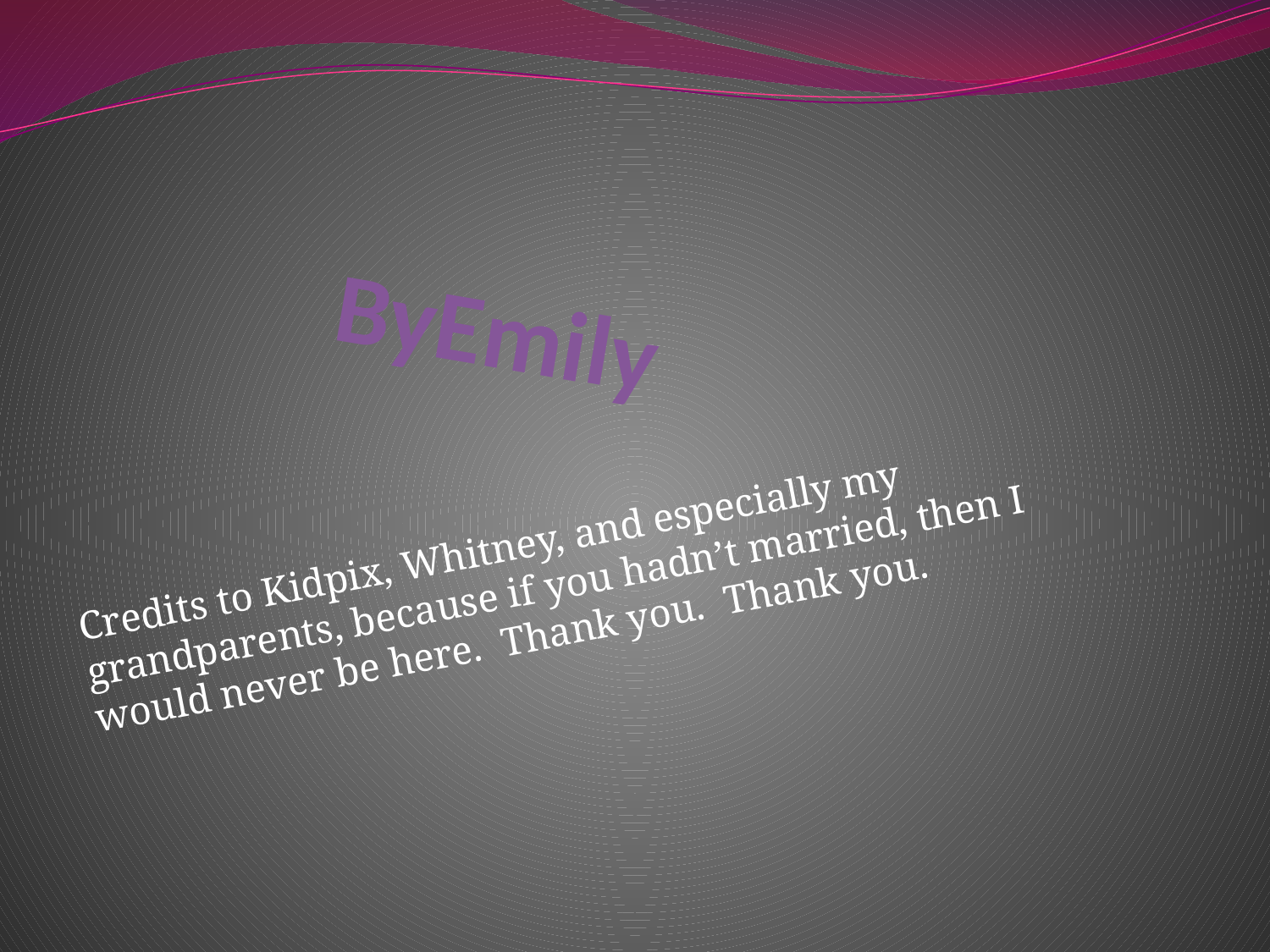

# ByEmily
Credits to Kidpix, Whitney, and especially my grandparents, because if you hadn’t married, then I would never be here.  Thank you.  Thank you.